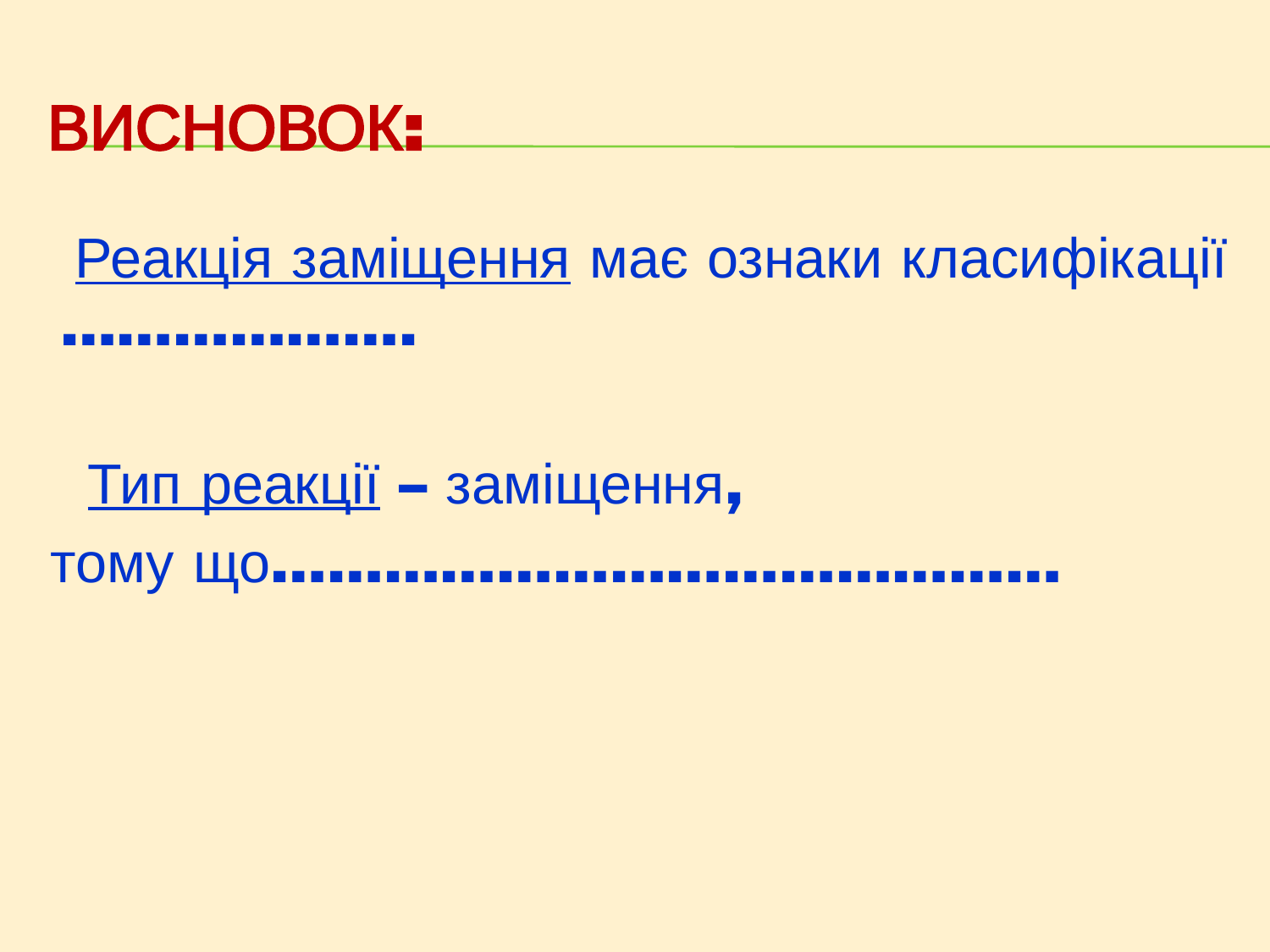

# ВИСНОВОК:
    Реакція заміщення має ознаки класифікації ……………….

    Тип реакції – заміщення,
  тому що……………………………………